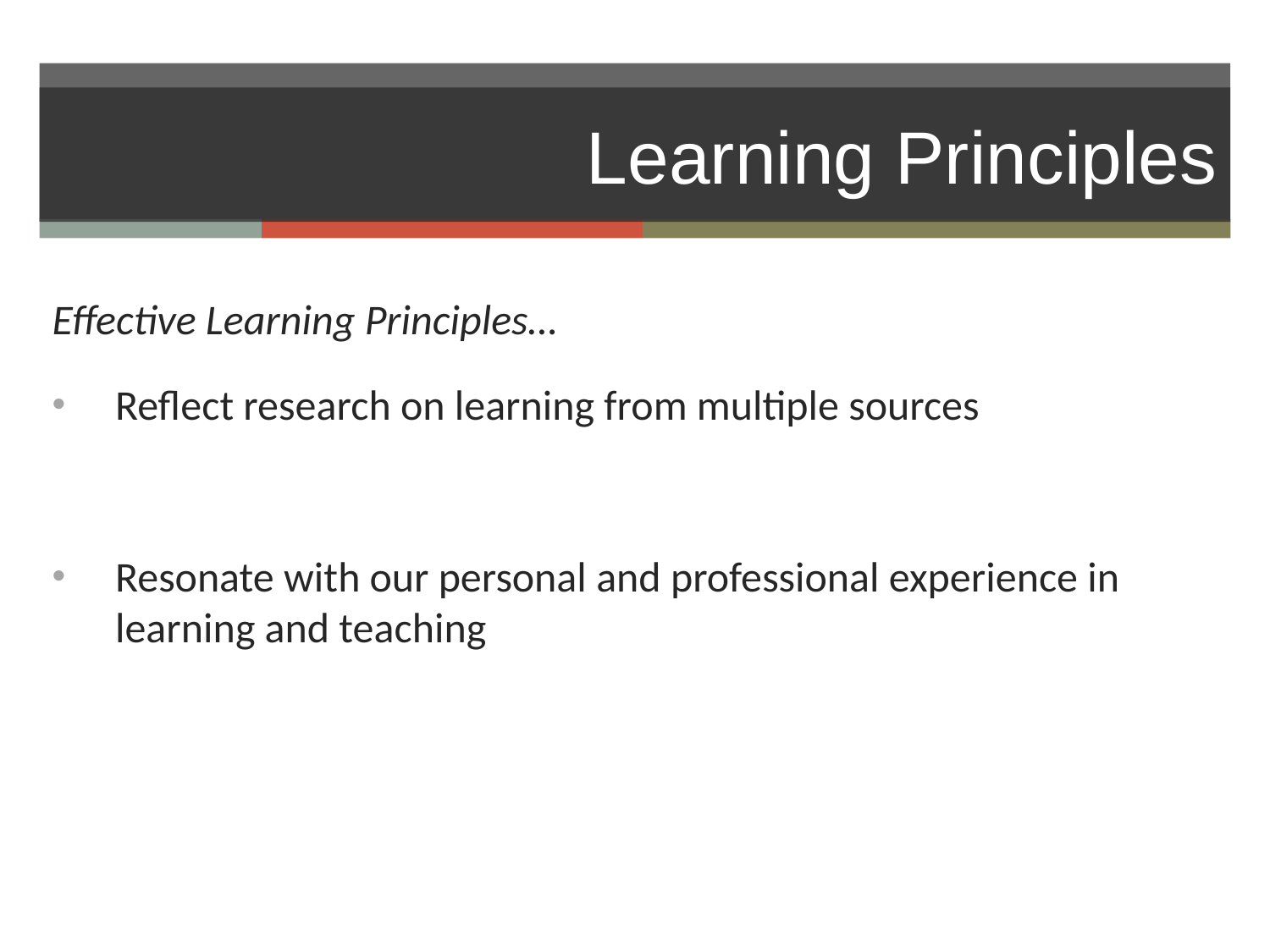

# Learning Principles
Effective Learning Principles…
Reflect research on learning from multiple sources

Resonate with our personal and professional experience in learning and teaching